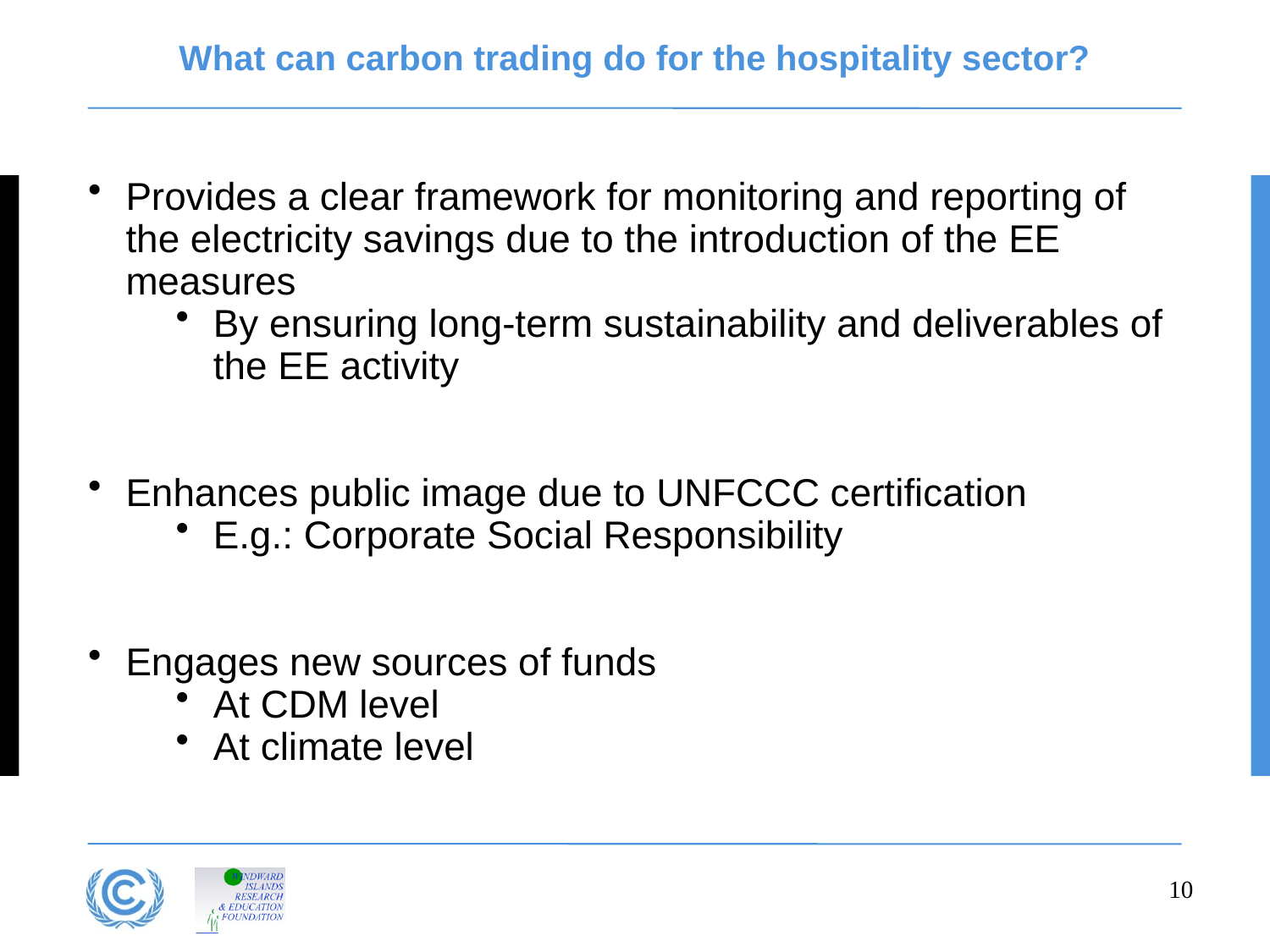

# What can carbon trading do for the hospitality sector?
Provides a clear framework for monitoring and reporting of the electricity savings due to the introduction of the EE measures
By ensuring long-term sustainability and deliverables of the EE activity

Enhances public image due to UNFCCC certification
E.g.: Corporate Social Responsibility

Engages new sources of funds
At CDM level
At climate level
10